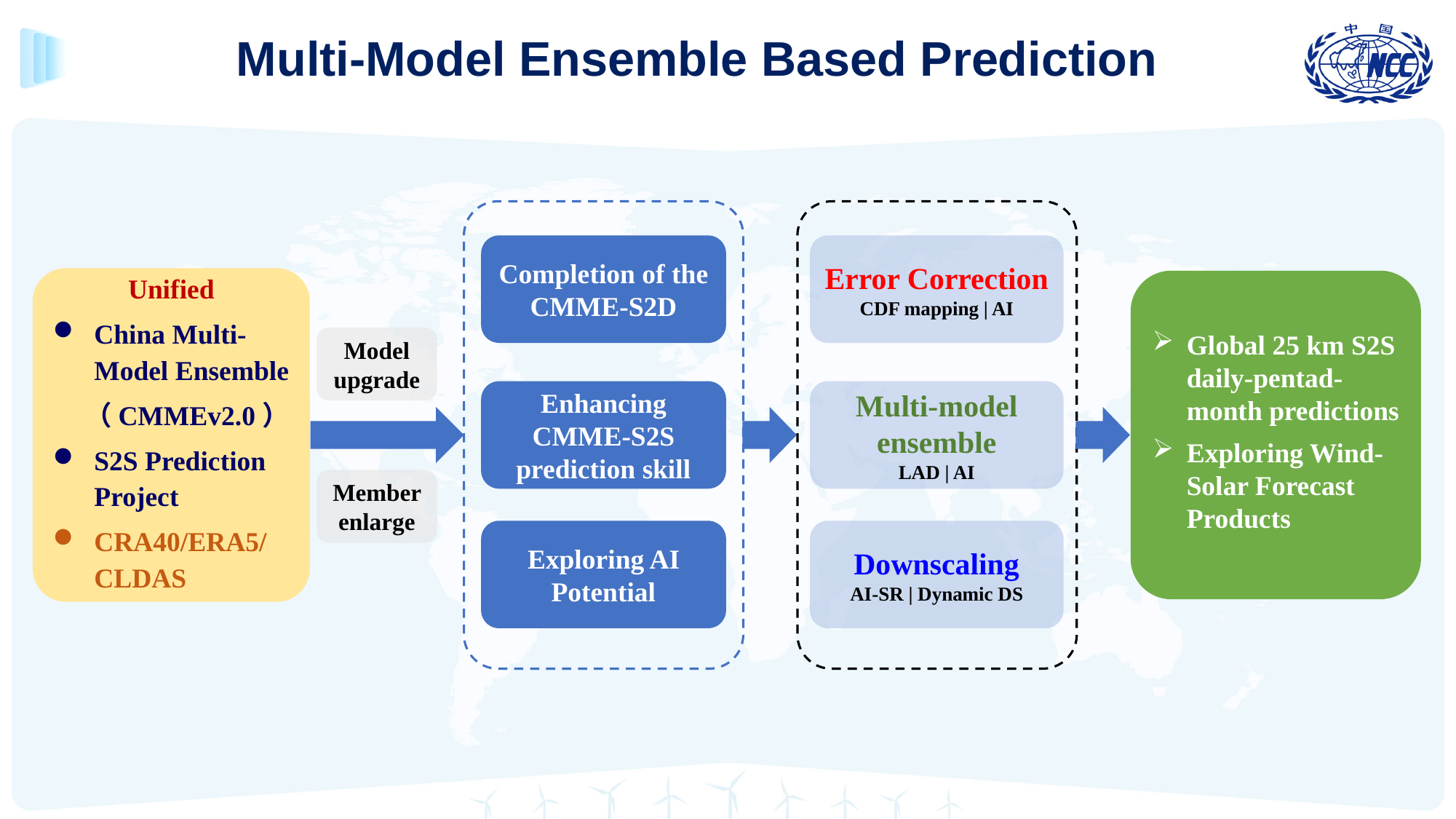

Multi-Model Ensemble Based Prediction

Completion of the CMME-S2D
Error Correction
CDF mapping | AI
Unified
China Multi-Model Ensemble
    （CMMEv2.0）
S2S Prediction Project
CRA40/ERA5/CLDAS
Global 25 km S2S daily-pentad-month predictions
Exploring Wind-Solar Forecast Products
Model upgrade
Enhancing CMME-S2S prediction skill
Multi-model ensemble
LAD | AI

Member enlarge
Exploring AI Potential
Downscaling
AI-SR | Dynamic DS